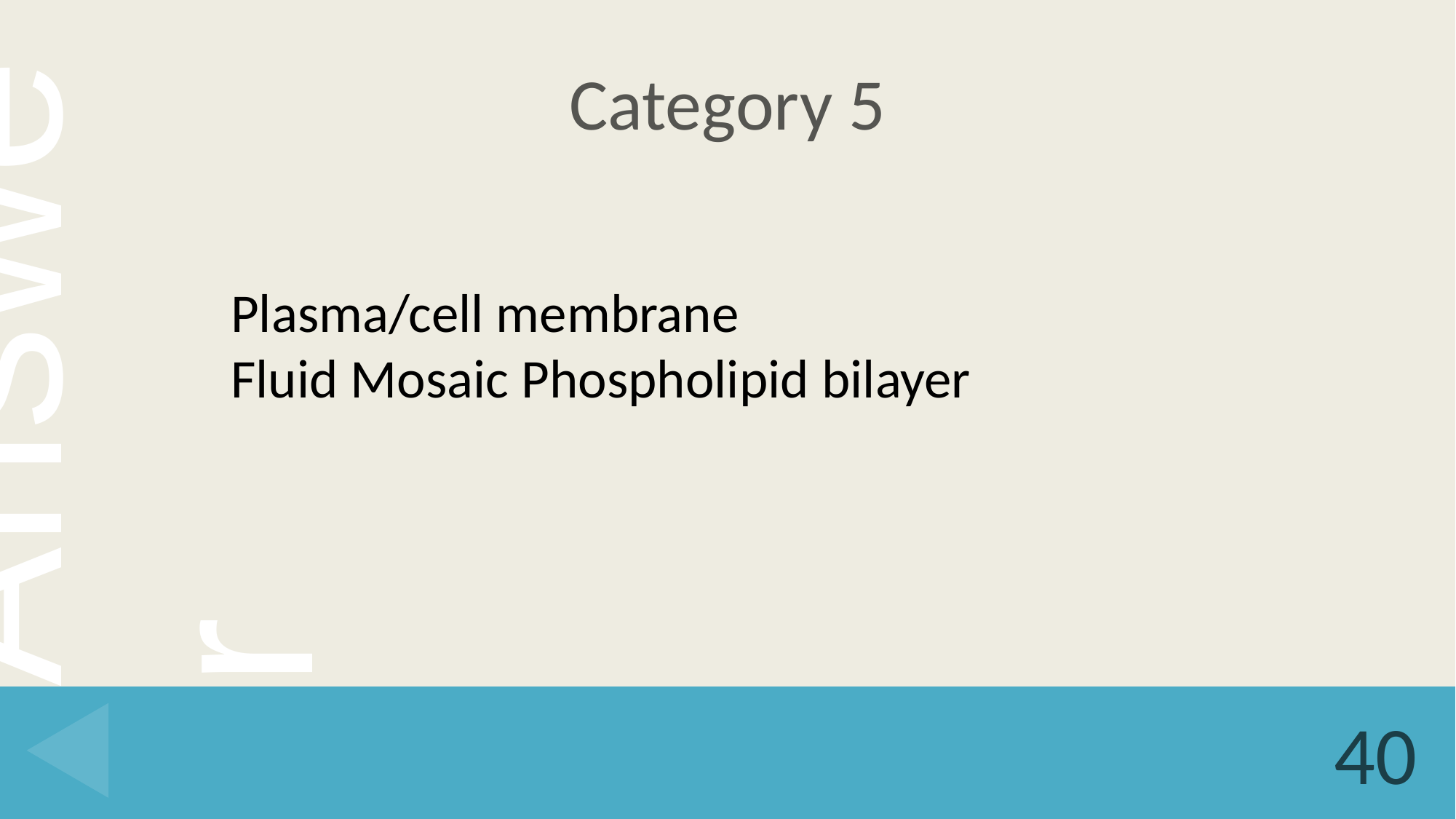

# Category 5
Plasma/cell membrane
Fluid Mosaic Phospholipid bilayer
40